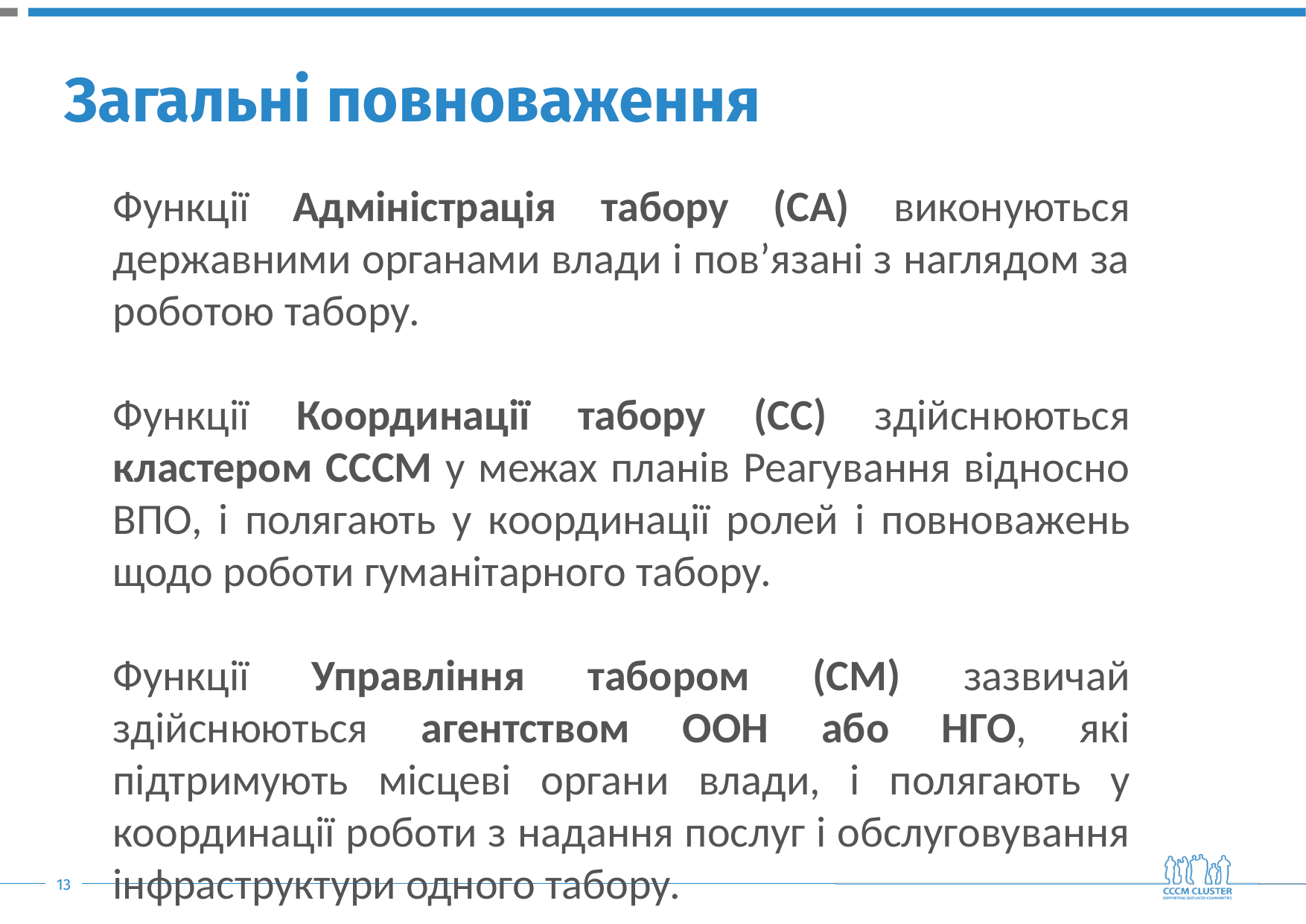

Загальні повноваження
Функції Адміністрація табору (CA) виконуються державними органами влади і пов’язані з наглядом за роботою табору.

Функції Координації табору (CC) здійснюються кластером CCCM у межах планів Реагування відносно ВПО, і полягають у координації ролей і повноважень щодо роботи гуманітарного табору.

Функції Управління табором (CM) зазвичай здійснюються агентством ООН або НГО, які підтримують місцеві органи влади, і полягають у координації роботи з надання послуг і обслуговування інфраструктури одного табору.